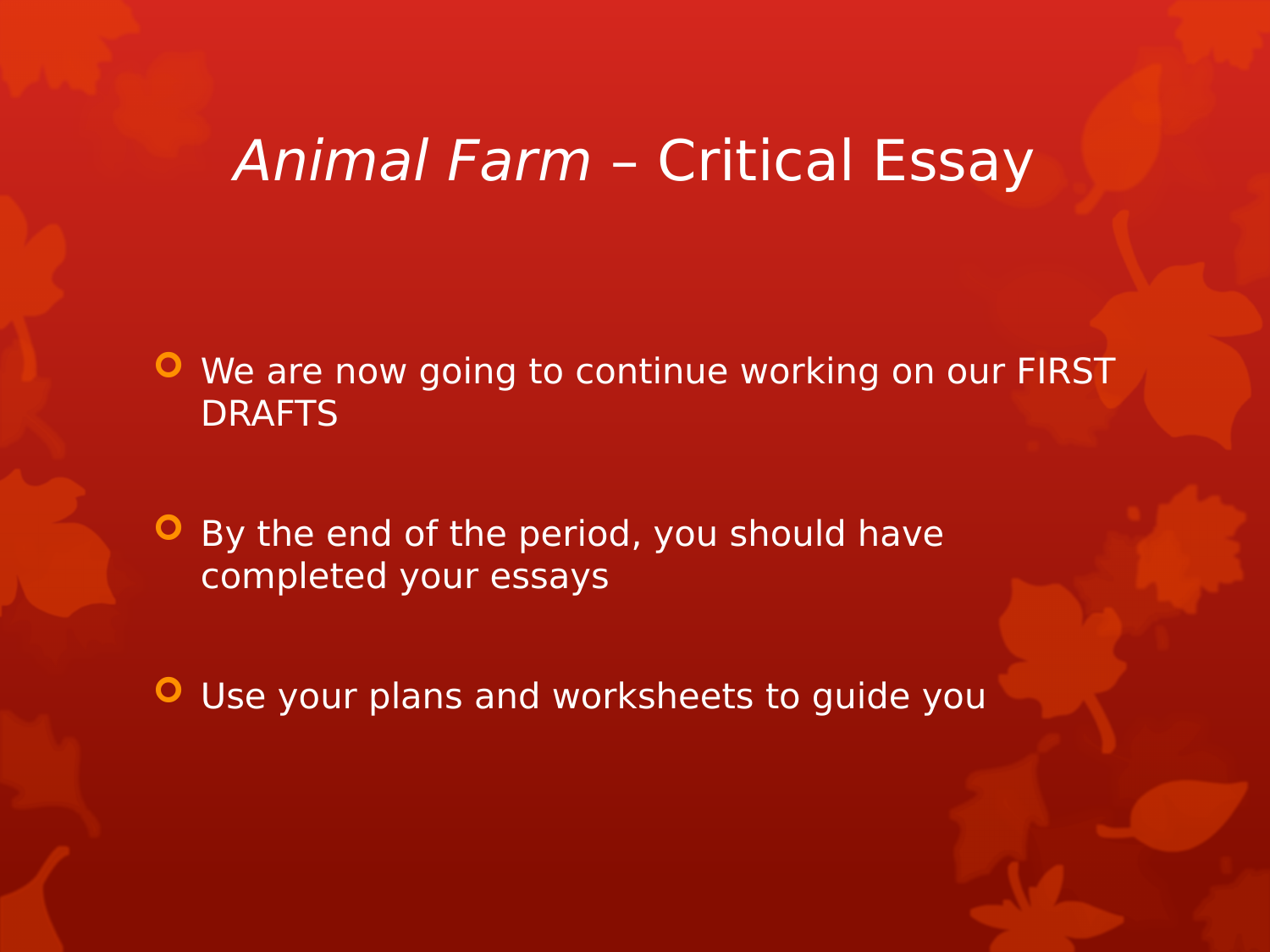

# Animal Farm – Critical Essay
We are now going to continue working on our FIRST DRAFTS

By the end of the period, you should have completed your essays

Use your plans and worksheets to guide you